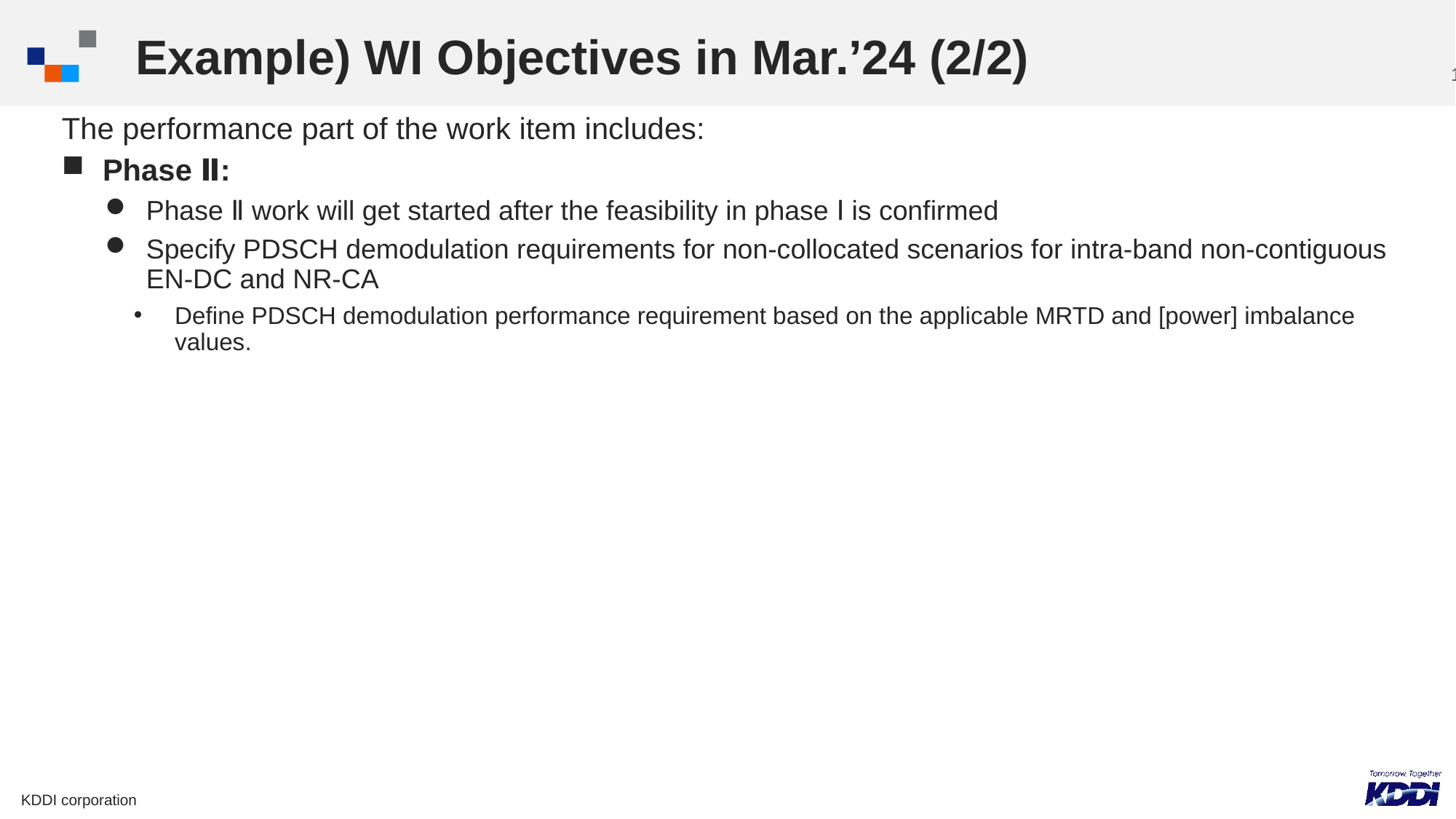

# Example) WI Objectives in Mar.’24 (2/2)
The performance part of the work item includes:
Phase Ⅱ:
Phase Ⅱ work will get started after the feasibility in phase Ⅰ is confirmed
Specify PDSCH demodulation requirements for non-collocated scenarios for intra-band non-contiguous EN-DC and NR-CA
Define PDSCH demodulation performance requirement based on the applicable MRTD and [power] imbalance values.